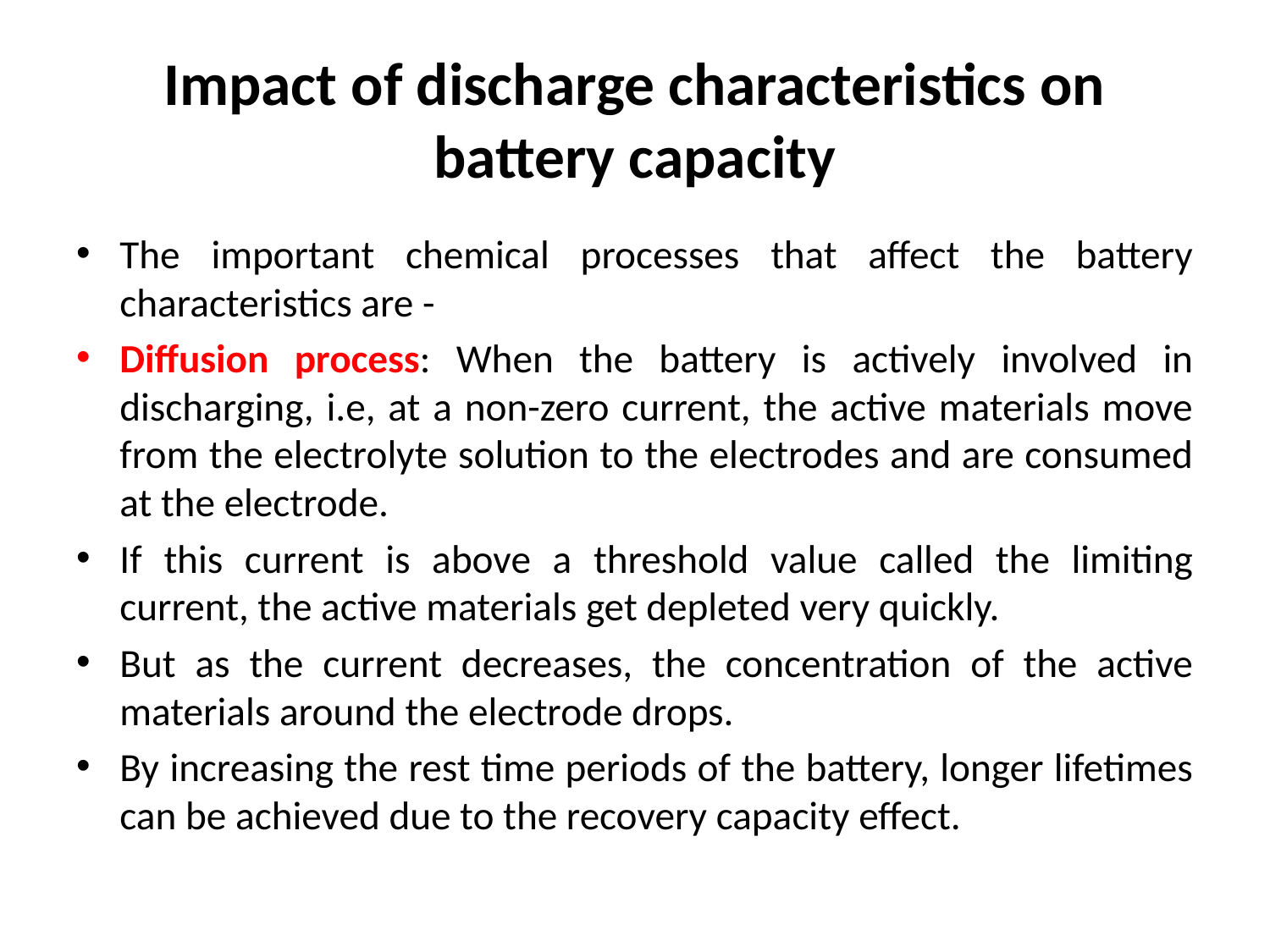

# Impact of discharge characteristics on battery capacity
The important chemical processes that affect the battery characteristics are -
Diffusion process: When the battery is actively involved in discharging, i.e, at a non-zero current, the active materials move from the electrolyte solution to the electrodes and are consumed at the electrode.
If this current is above a threshold value called the limiting current, the active materials get depleted very quickly.
But as the current decreases, the concentration of the active materials around the electrode drops.
By increasing the rest time periods of the battery, longer lifetimes can be achieved due to the recovery capacity effect.